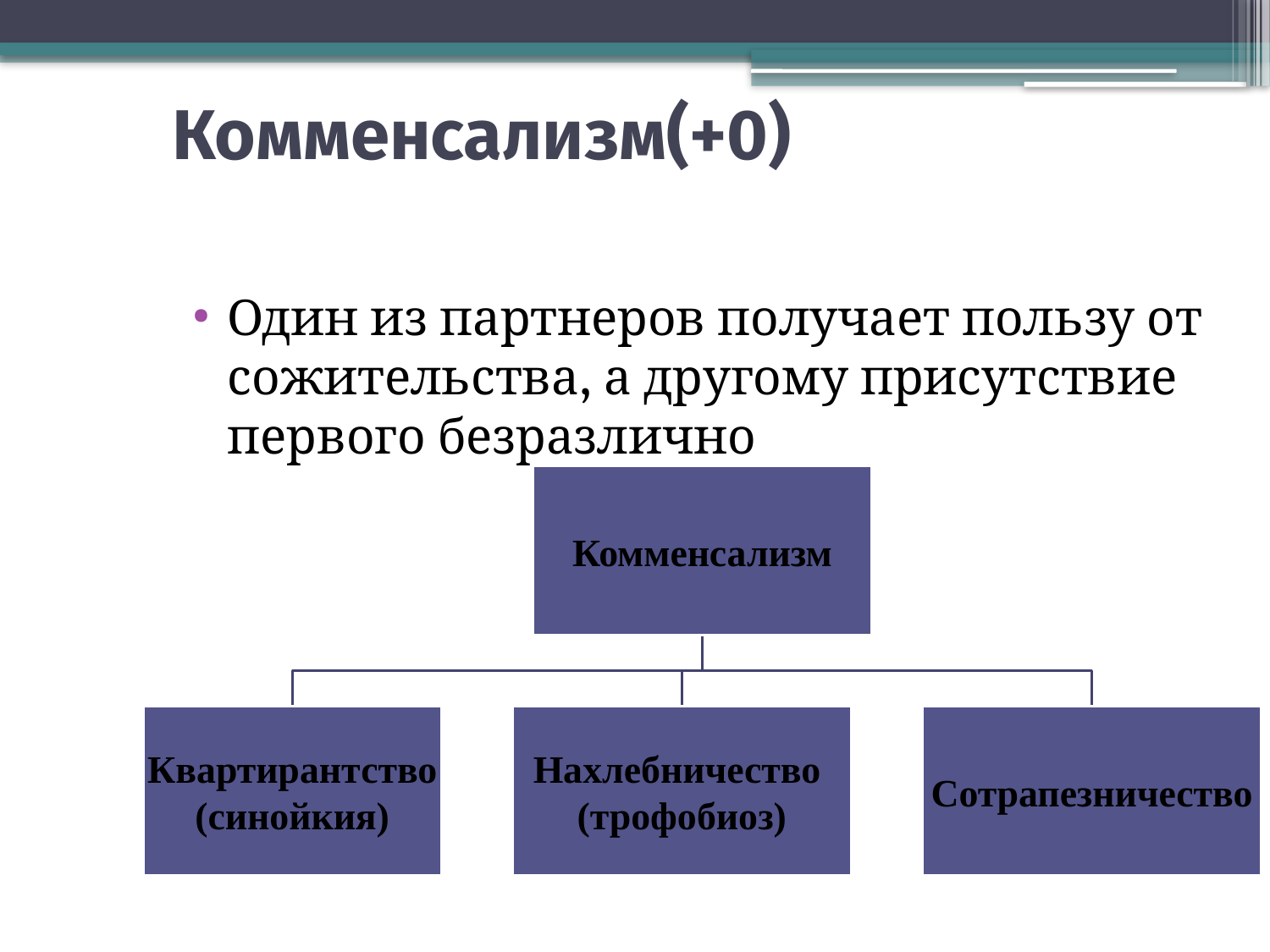

# Комменсализм(+0)
Один из партнеров получает пользу от сожительства, а другому присутствие первого безразлично
Комменсализм
Квартирантство
(синойкия)
Нахлебничество
(трофобиоз)
Сотрапезничество